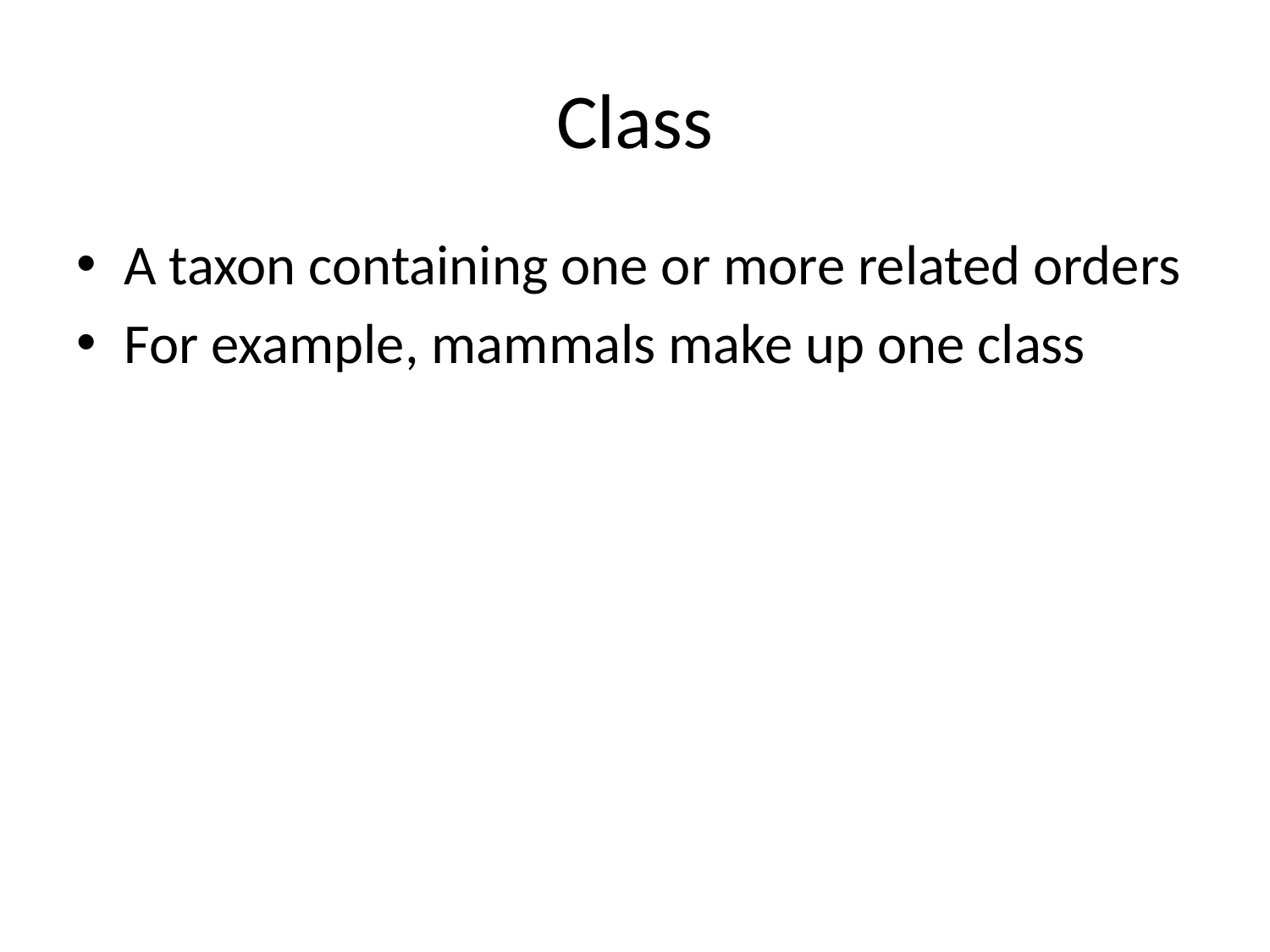

# Class
A taxon containing one or more related orders
For example, mammals make up one class